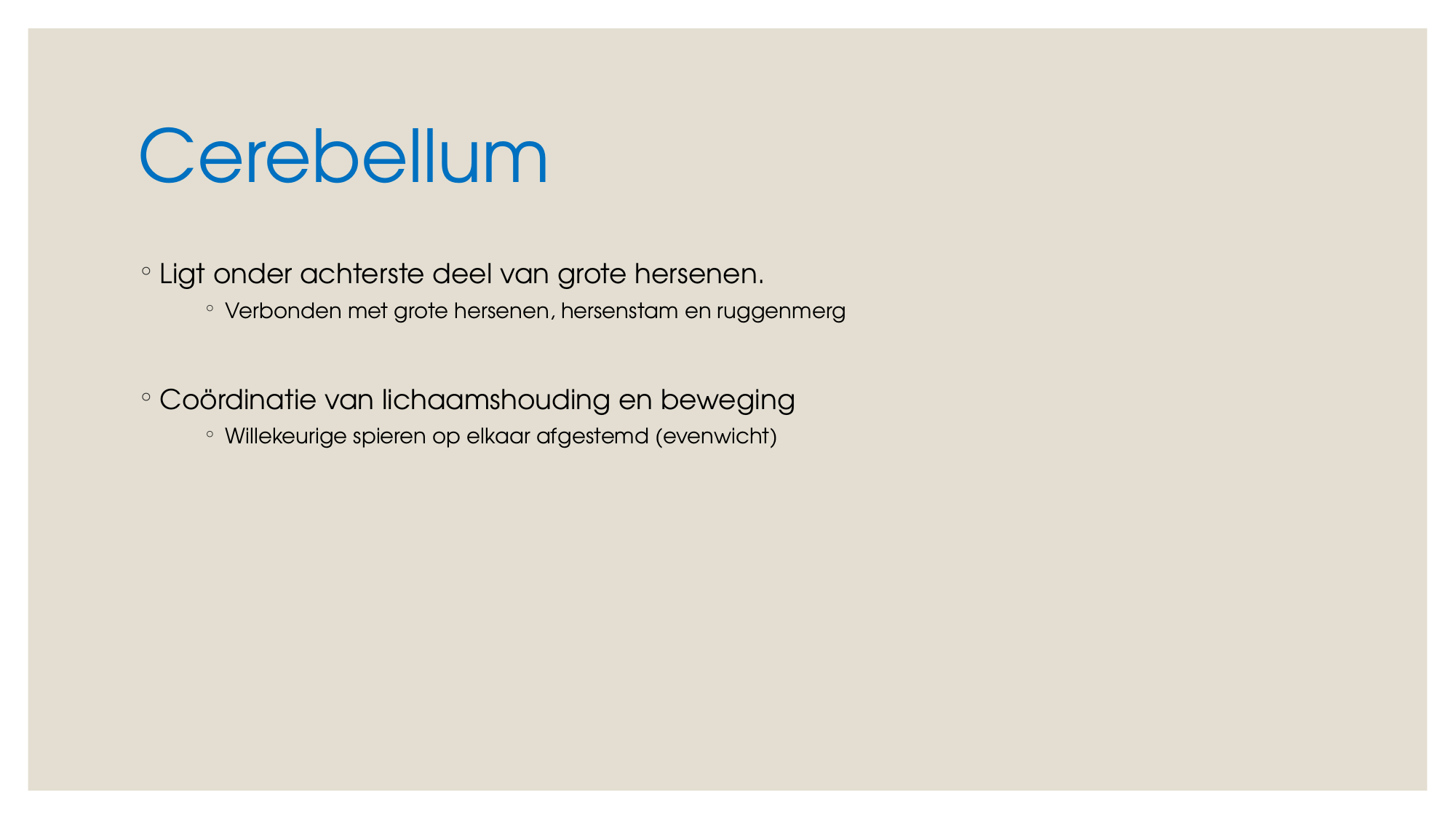

# Cerebellum
Ligt onder achterste deel van grote hersenen.
Verbonden met grote hersenen, hersenstam en ruggenmerg

Coördinatie van lichaamshouding en beweging
Willekeurige spieren op elkaar afgestemd (evenwicht)